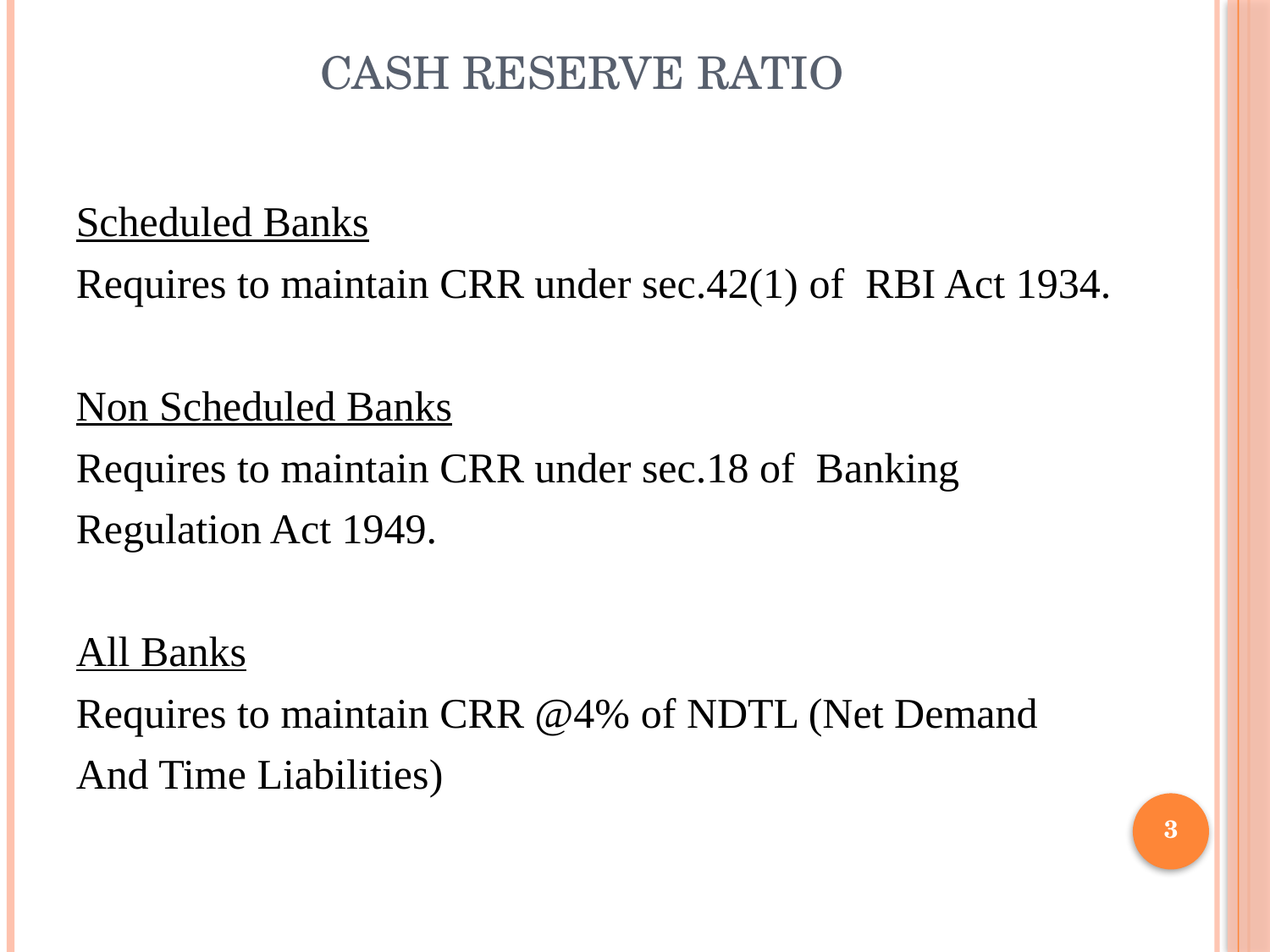

# CASH RESERVE RATIO

Scheduled Banks
Requires to maintain CRR under sec.42(1) of  RBI Act 1934.

Non Scheduled Banks
Requires to maintain CRR under sec.18 of  Banking
Regulation Act 1949.

All Banks
Requires to maintain CRR @4% of NDTL (Net Demand
And Time Liabilities)
3